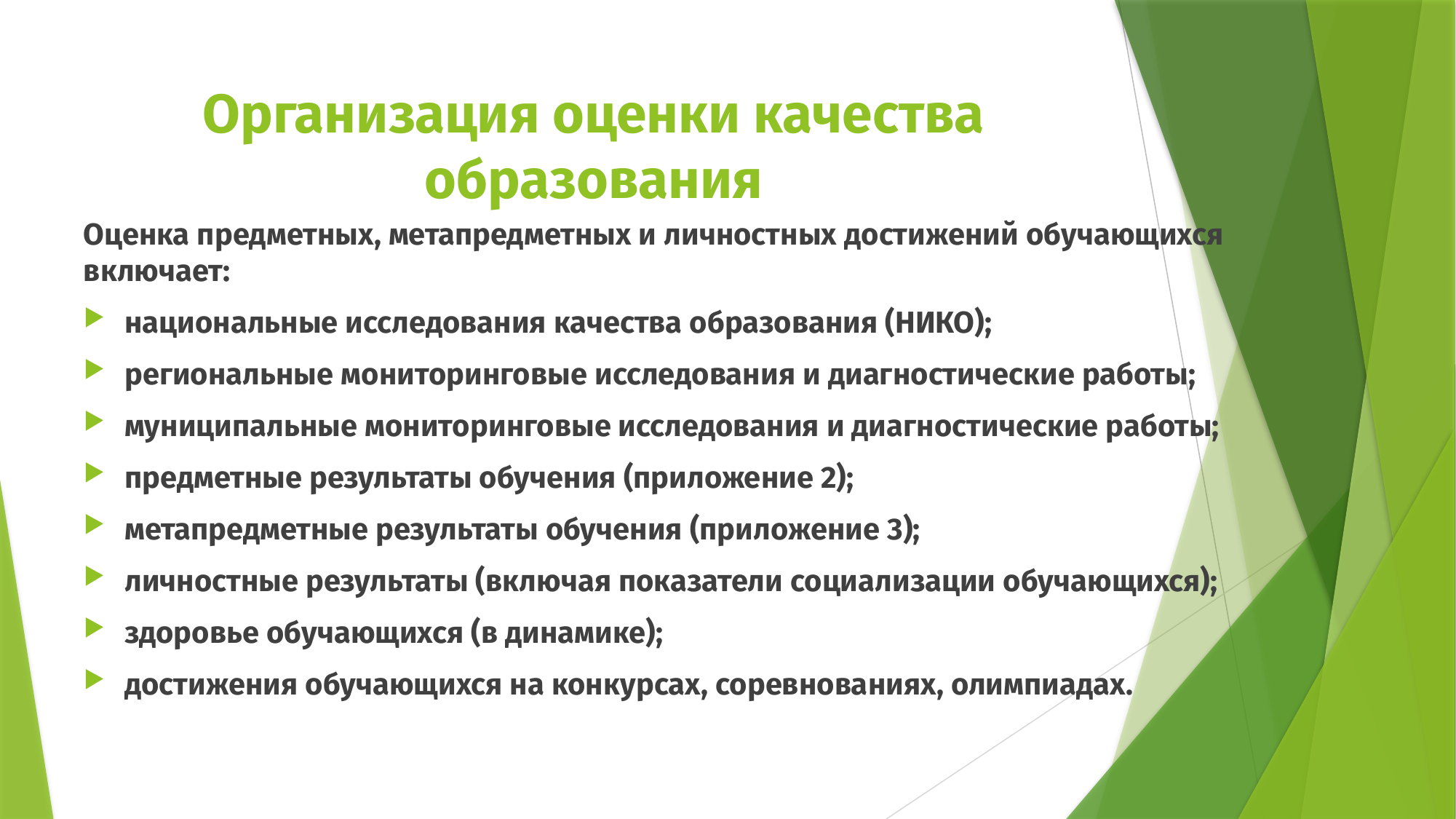

# Организация оценки качества образования
Оценка предметных, метапредметных и личностных достижений обучающихся включает:
национальные исследования качества образования (НИКО);
региональные мониторинговые исследования и диагностические работы;
муниципальные мониторинговые исследования и диагностические работы;
предметные результаты обучения (приложение 2);
метапредметные результаты обучения (приложение 3);
личностные результаты (включая показатели социализации обучающихся);
здоровье обучающихся (в динамике);
достижения обучающихся на конкурсах, соревнованиях, олимпиадах.